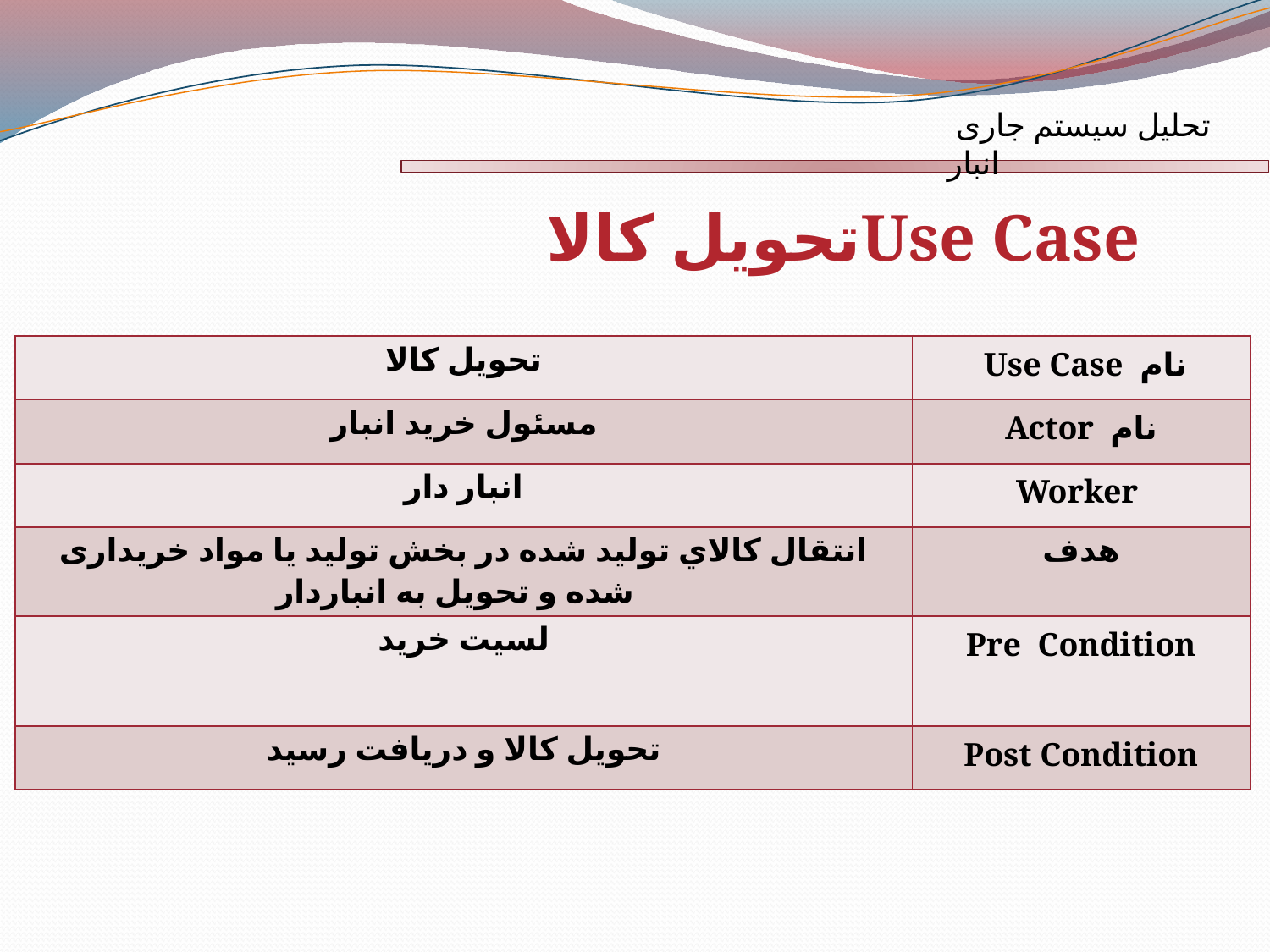

تحلیل سیستم جاری انبار

 تحويل كالاUse Case
| تحویل کالا | Use Case نام |
| --- | --- |
| مسئول خرید انبار | Actor نام |
| انبار دار | Worker |
| انتقال كالاي توليد شده در بخش توليد یا مواد خریداری شده و تحويل به انباردار | هدف |
| لسیت خرید | Pre Condition |
| تحویل كالا و دريافت رسيد | Post Condition |